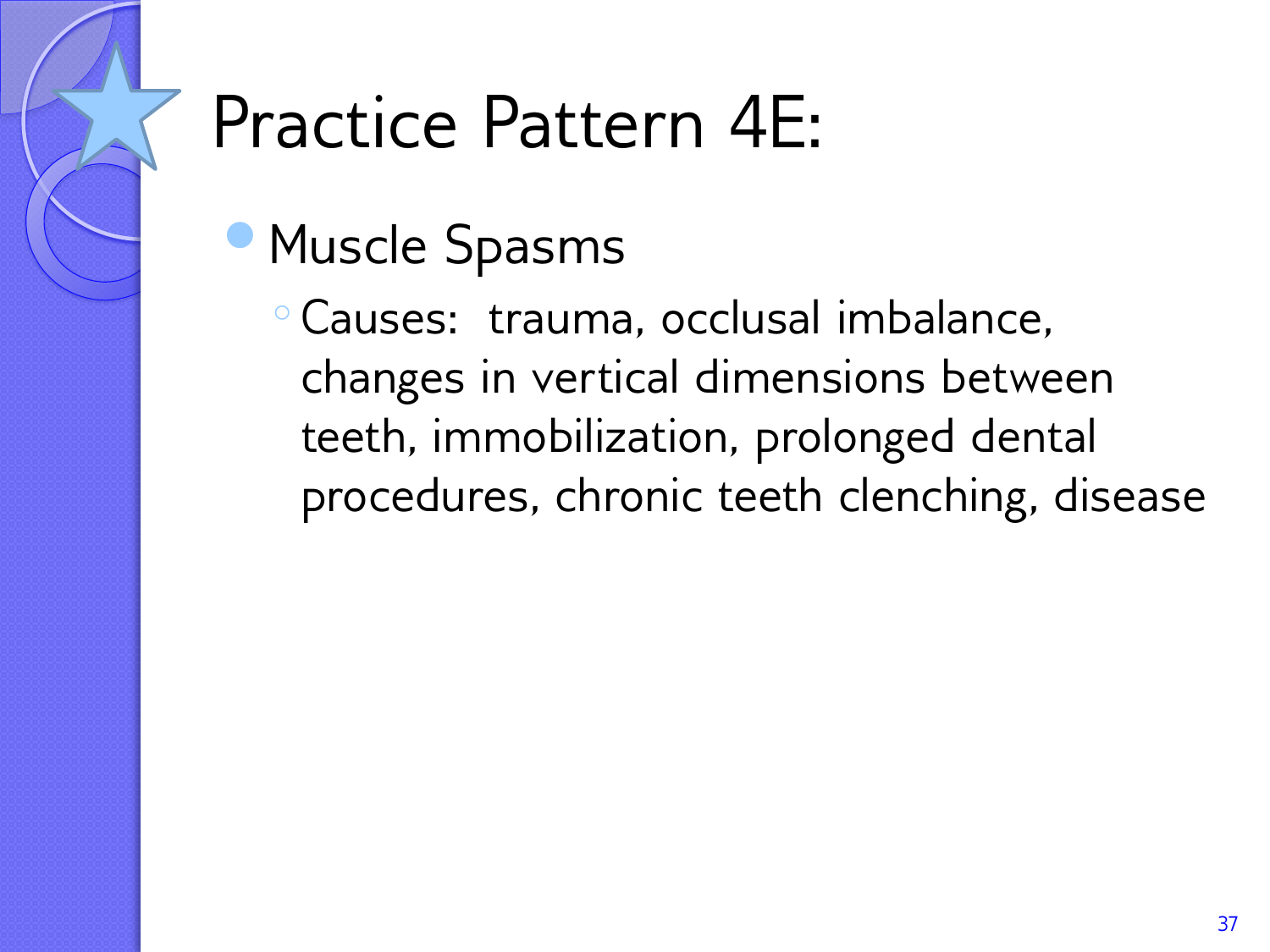

# Practice Pattern 4E:

Muscle Spasms
Causes:  trauma, occlusal imbalance, changes in vertical dimensions between teeth, immobilization, prolonged dental procedures, chronic teeth clenching, disease

37